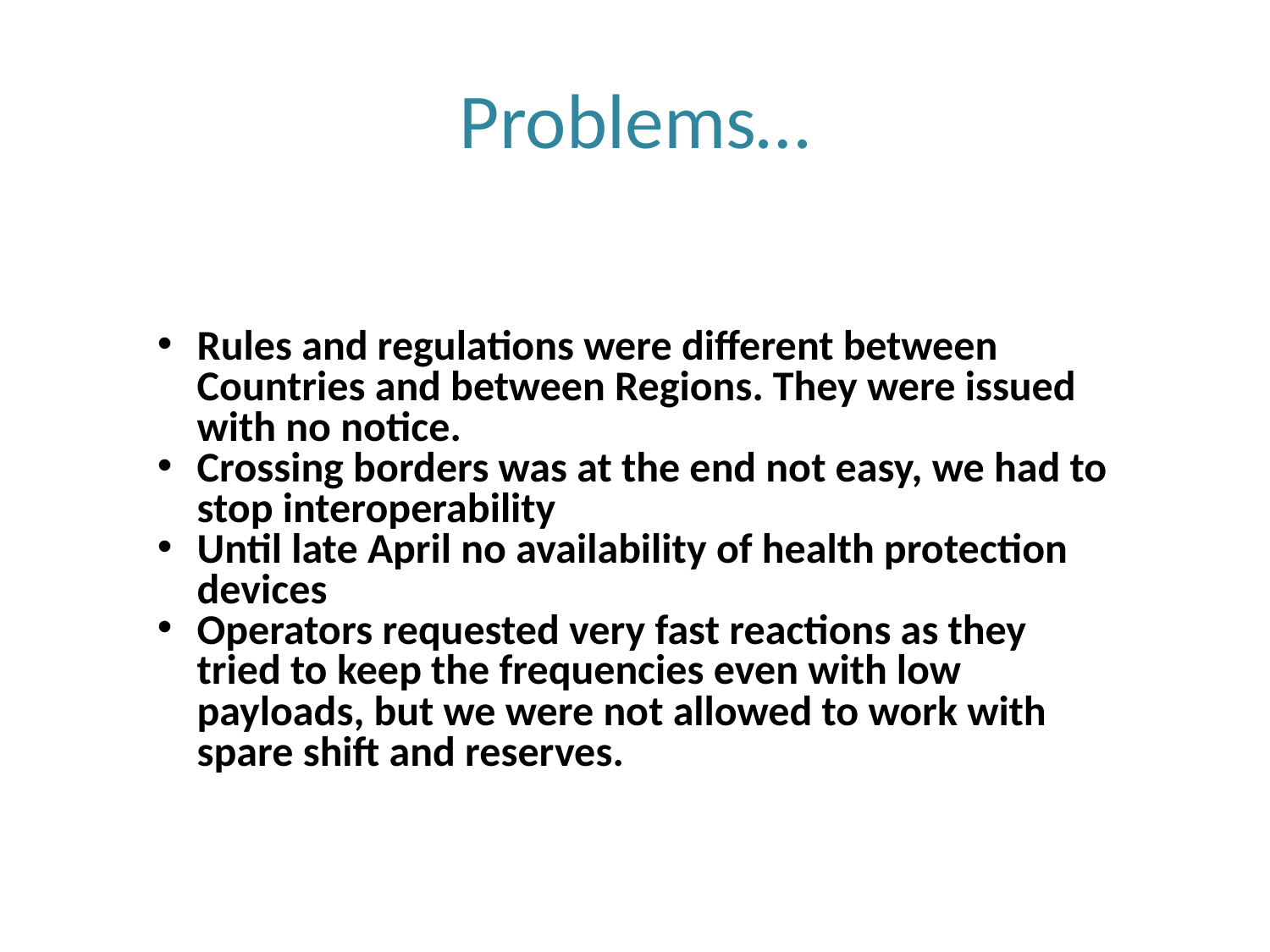

# Problems…
Rules and regulations were different between Countries and between Regions. They were issued with no notice.
Crossing borders was at the end not easy, we had to stop interoperability
Until late April no availability of health protection devices
Operators requested very fast reactions as they tried to keep the frequencies even with low payloads, but we were not allowed to work with spare shift and reserves.